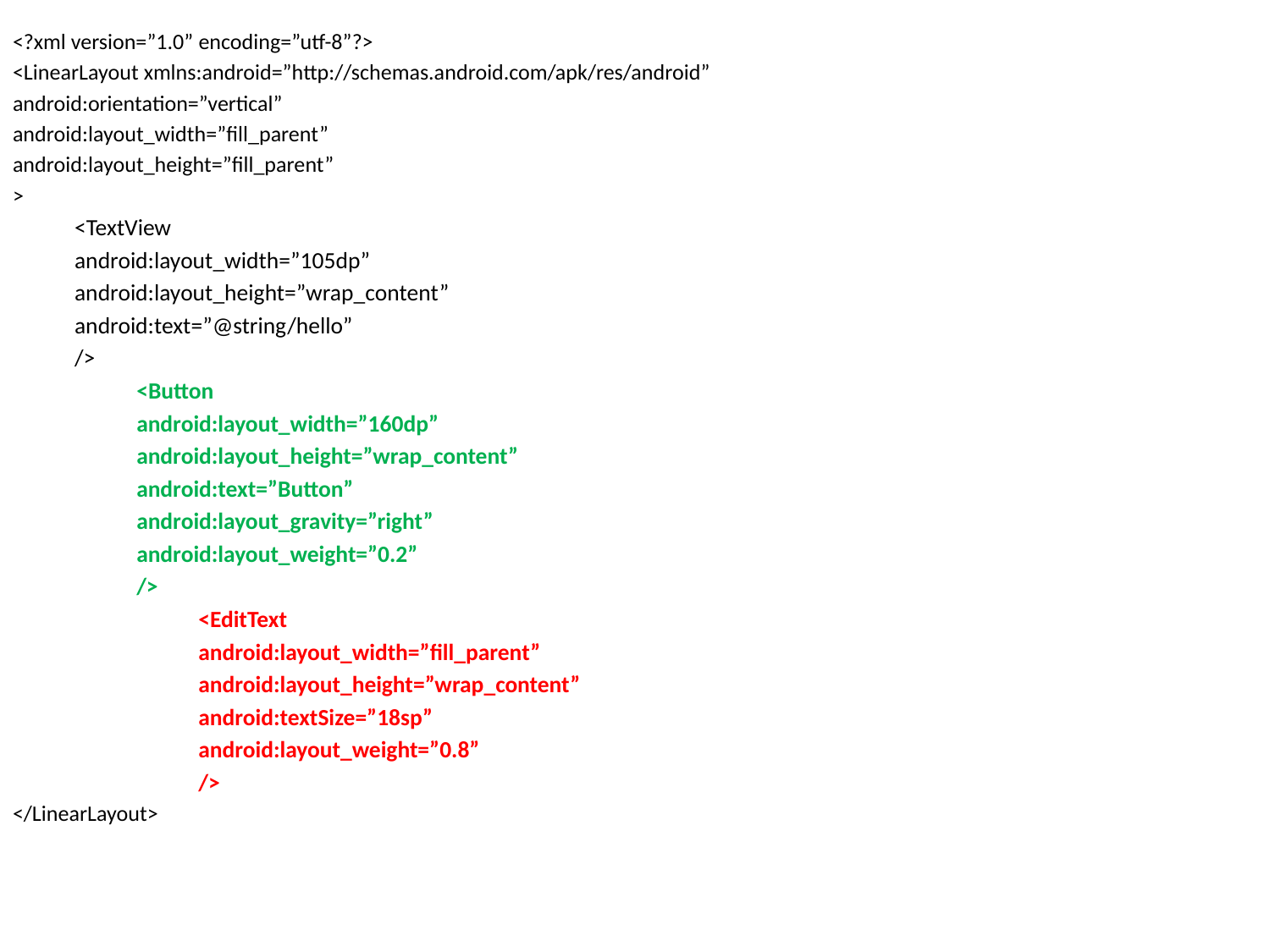

<?xml version=”1.0” encoding=”utf-8”?>
<LinearLayout xmlns:android=”http://schemas.android.com/apk/res/android”
android:orientation=”vertical”
android:layout_width=”fill_parent”
android:layout_height=”fill_parent”
>
<TextView
android:layout_width=”105dp”
android:layout_height=”wrap_content”
android:text=”@string/hello”
/>
<Button
android:layout_width=”160dp”
android:layout_height=”wrap_content”
android:text=”Button”
android:layout_gravity=”right”
android:layout_weight=”0.2”
/>
<EditText
android:layout_width=”fill_parent”
android:layout_height=”wrap_content”
android:textSize=”18sp”
android:layout_weight=”0.8”
/>
</LinearLayout>